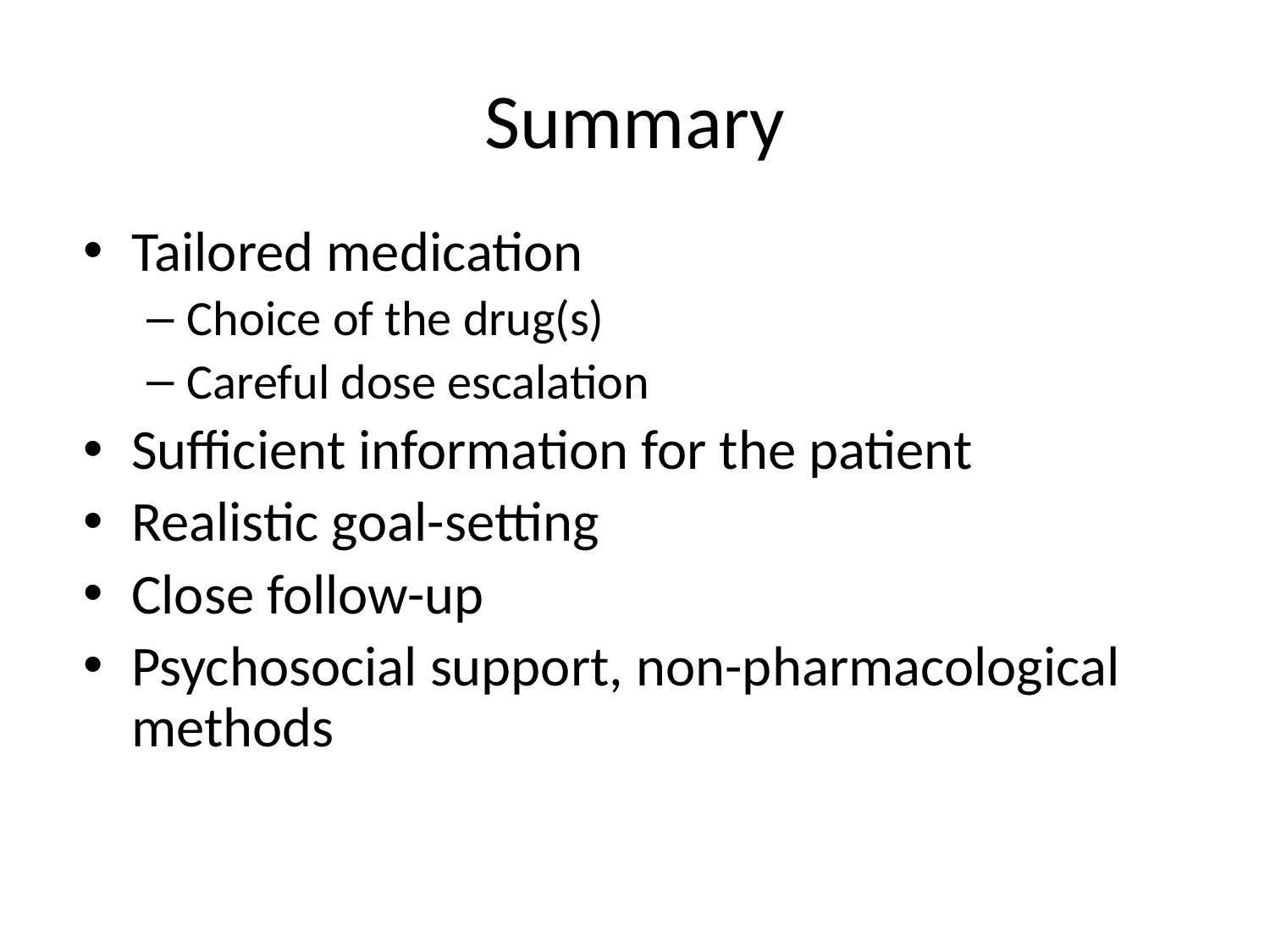

Summary
Tailored medication
Choice of the drug(s)
Careful dose escalation
Sufficient information for the patient
Realistic goal-setting
Close follow-up
Psychosocial support, non-pharmacological methods